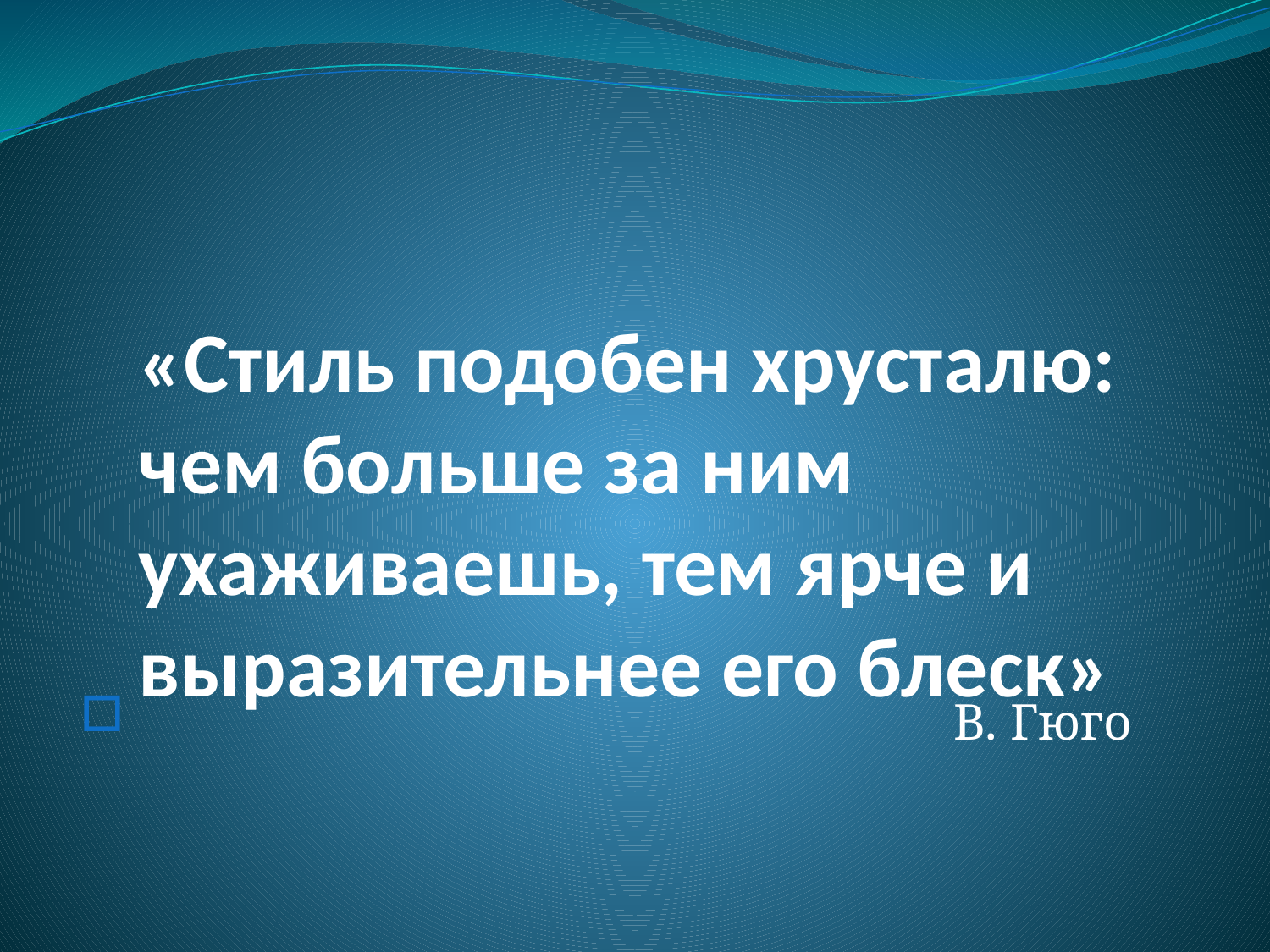

# «Стиль подобен хрусталю: чем больше за ним ухаживаешь, тем ярче и выразительнее его блеск»
                                                                В. Гюго